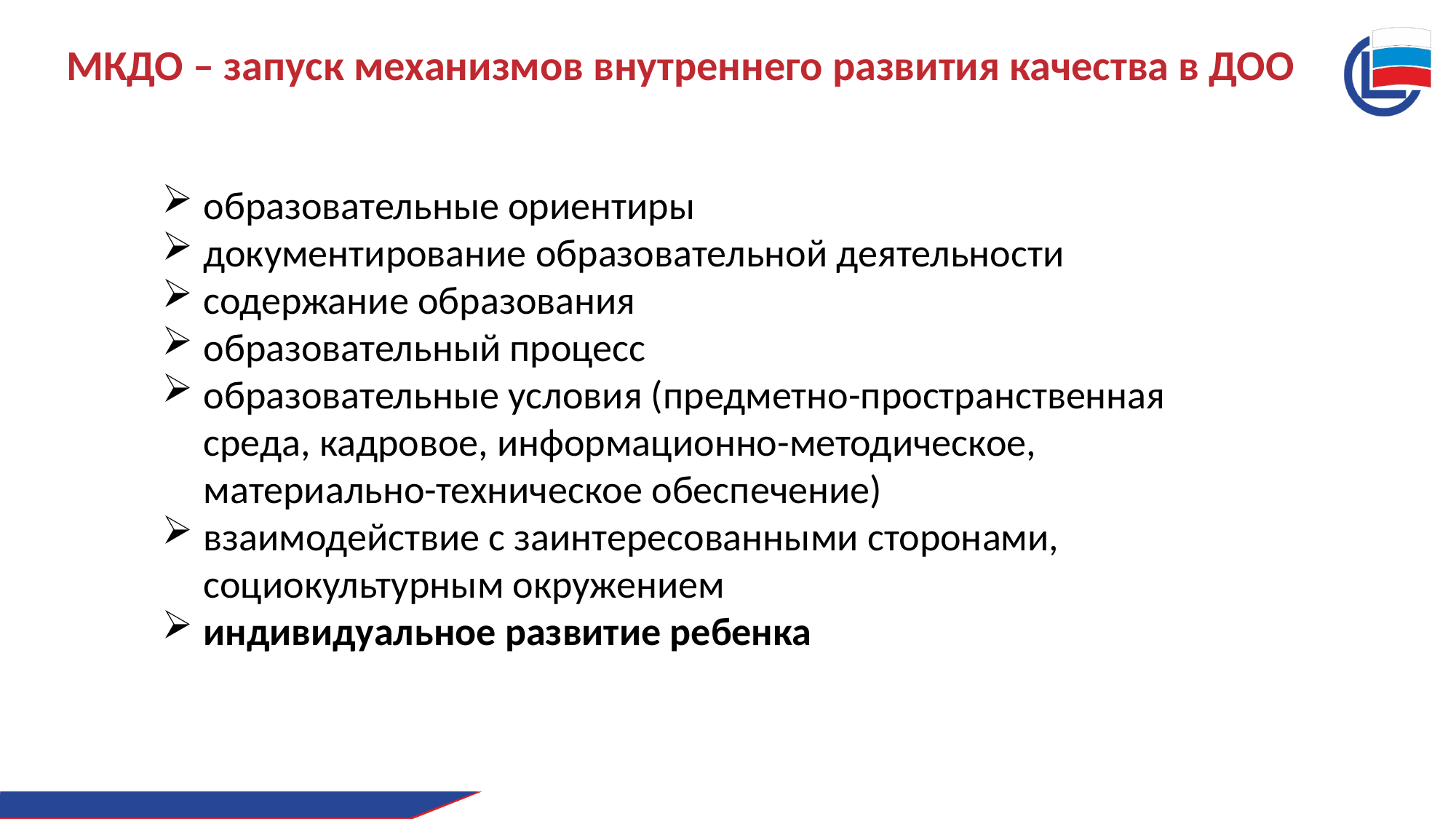

МКДО – запуск механизмов внутреннего развития качества в ДОО

образовательные ориентиры
документирование образовательной деятельности
содержание образования
образовательный процесс
образовательные условия (предметно-пространственная среда, кадровое, информационно-методическое, материально-техническое обеспечение)
взаимодействие с заинтересованными сторонами, социокультурным окружением
индивидуальное развитие ребенка